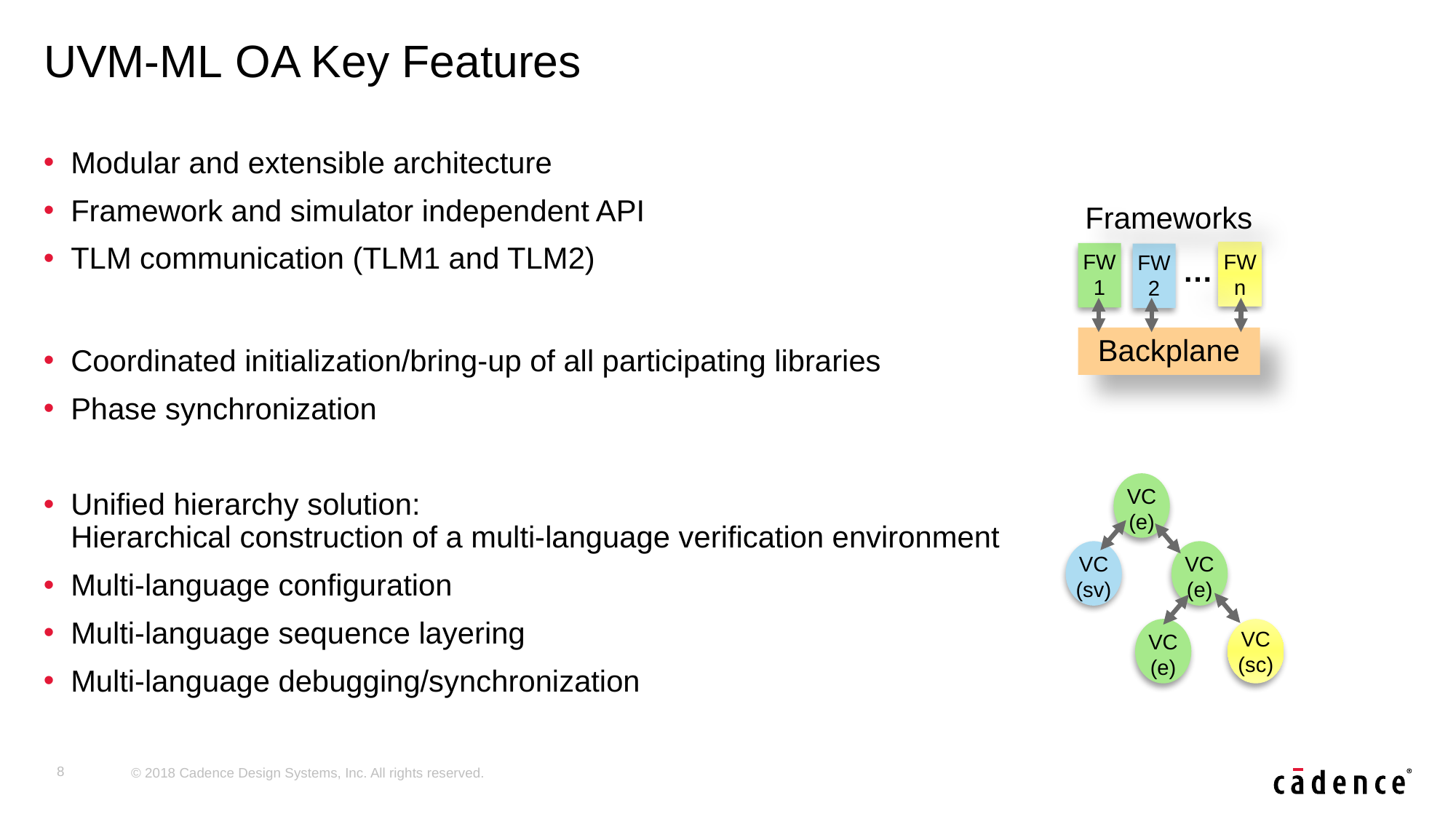

# UVM-ML OA Key Features
Modular and extensible architecture
Framework and simulator independent API
TLM communication (TLM1 and TLM2)

Coordinated initialization/bring-up of all participating libraries
Phase synchronization

Unified hierarchy solution:
Hierarchical construction of a multi-language verification environment
Multi-language configuration
Multi-language sequence layering
Multi-language debugging/synchronization

Frameworks
FW
n
FW
1
FW
2
…
Backplane
VC
(e)
VC
(e)

VC
(sv)
VC
(sc)
VC
(e)